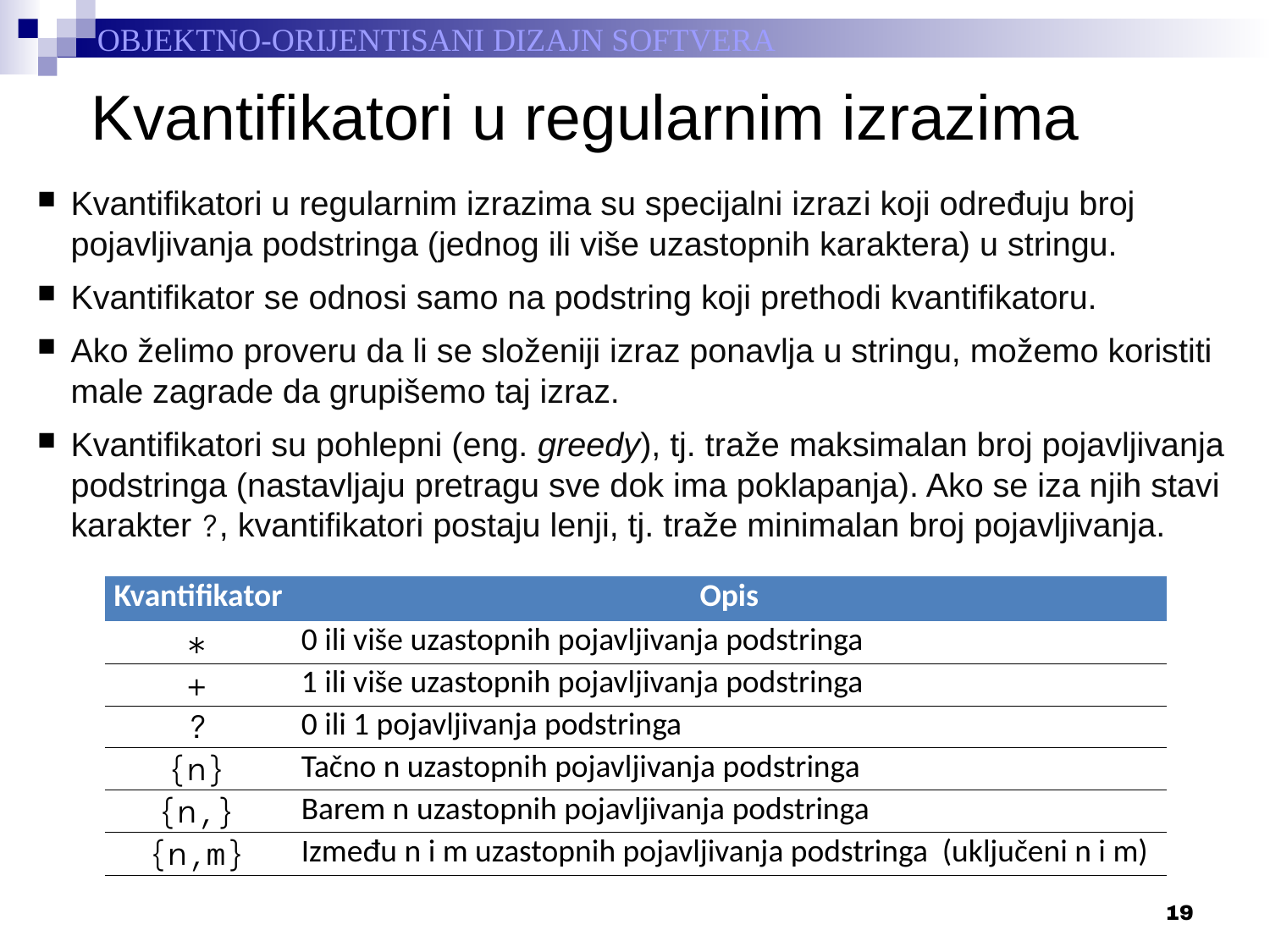

# Kvantifikatori u regularnim izrazima
Kvantifikatori u regularnim izrazima su specijalni izrazi koji određuju broj pojavljivanja podstringa (jednog ili više uzastopnih karaktera) u stringu.
Kvantifikator se odnosi samo na podstring koji prethodi kvantifikatoru.
Ako želimo proveru da li se složeniji izraz ponavlja u stringu, možemo koristiti male zagrade da grupišemo taj izraz.
Kvantifikatori su pohlepni (eng. greedy), tj. traže maksimalan broj pojavljivanja podstringa (nastavljaju pretragu sve dok ima poklapanja). Ako se iza njih stavi karakter ?, kvantifikatori postaju lenji, tj. traže minimalan broj pojavljivanja.
| Kvantifikator | Opis |
| --- | --- |
| \* | 0 ili više uzastopnih pojavljivanja podstringa |
| + | 1 ili više uzastopnih pojavljivanja podstringa |
| ? | 0 ili 1 pojavljivanja podstringa |
| {n} | Tačno n uzastopnih pojavljivanja podstringa |
| {n,} | Barem n uzastopnih pojavljivanja podstringa |
| {n,m} | Između n i m uzastopnih pojavljivanja podstringa (uključeni n i m) |
19